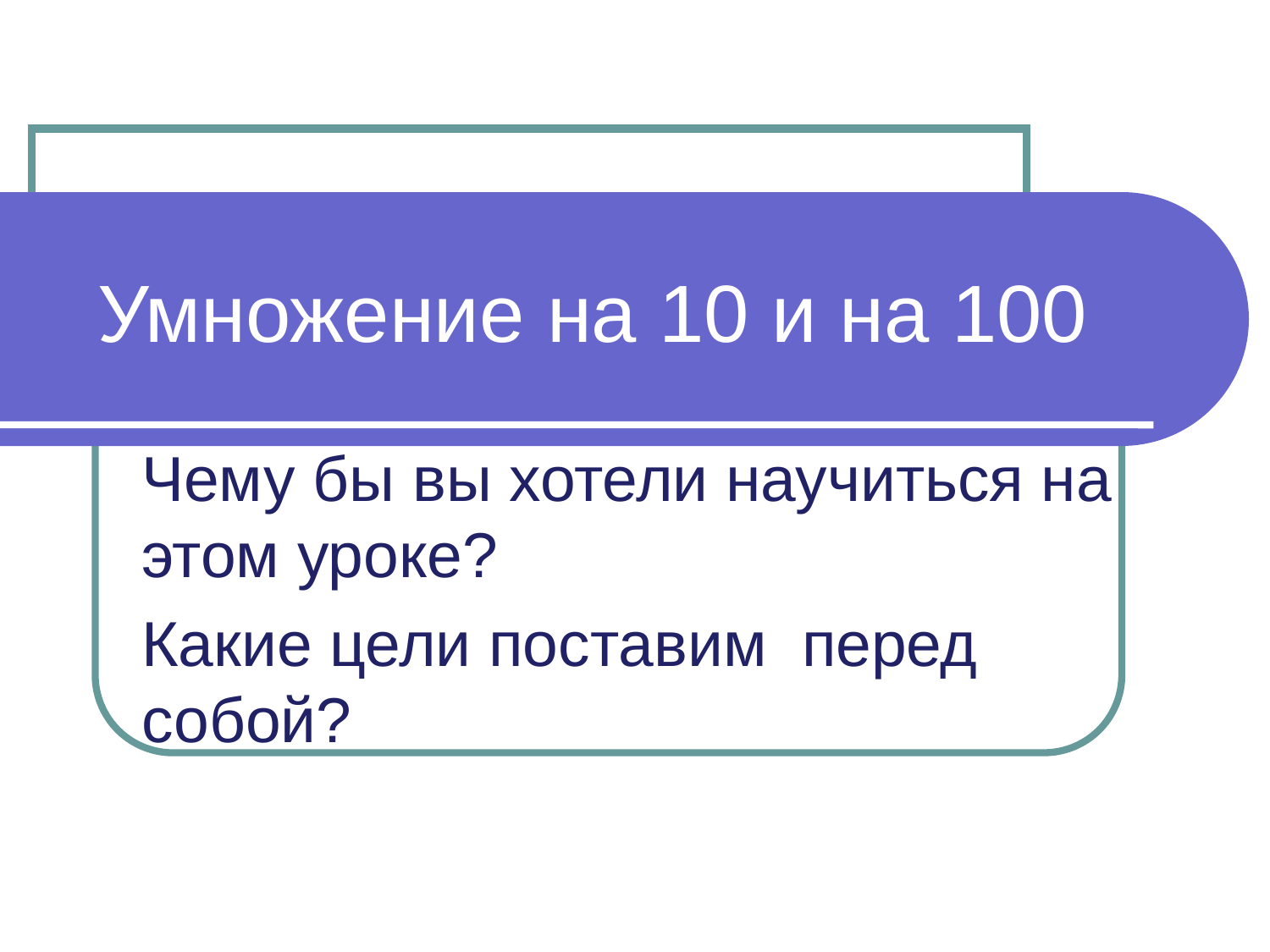

# Умножение на 10 и на 100
Чему бы вы хотели научиться на этом уроке?
Какие цели поставим  перед собой?